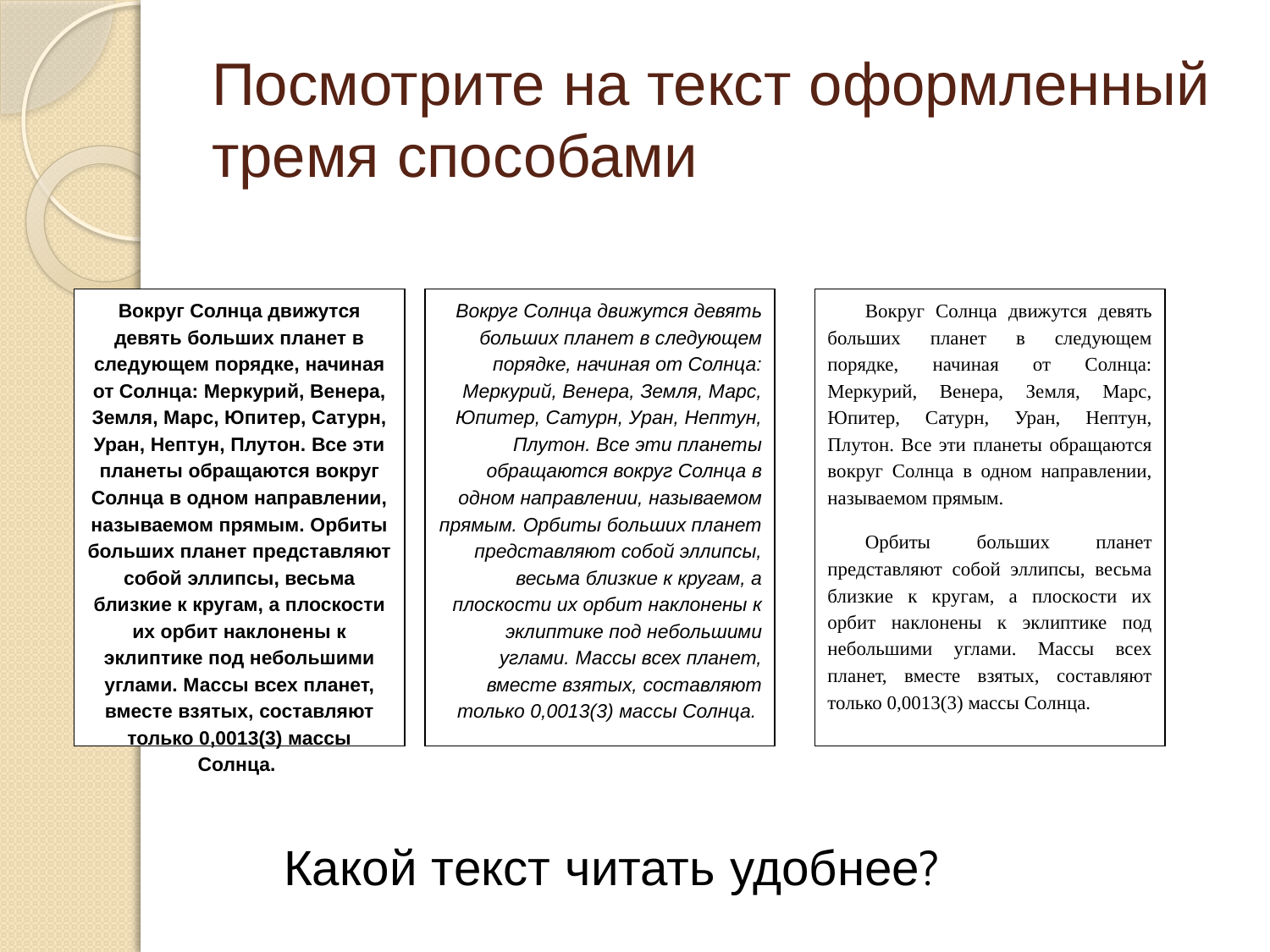

# Посмотрите на текст оформленный тремя способами

Вокруг Солнца движутся девять больших планет в следующем порядке, начиная от Солнца: Меркурий, Венера, Земля, Марс, Юпитер, Сатурн, Уран, Нептун, Плутон. Все эти планеты обращаются вокруг Солнца в одном направлении, называемом прямым. Орбиты больших планет представляют собой эллипсы, весьма близкие к кругам, а плоскости их орбит наклонены к эклиптике под небольшими углами. Массы всех планет, вместе взятых, составляют только 0,0013(3) массы Солнца.
Вокруг Солнца движутся девять больших планет в следующем порядке, начиная от Солнца: Меркурий, Венера, Земля, Марс, Юпитер, Сатурн, Уран, Нептун, Плутон. Все эти планеты обращаются вокруг Солнца в одном направлении, называемом прямым. Орбиты больших планет представляют собой эллипсы, весьма близкие к кругам, а плоскости их орбит наклонены к эклиптике под небольшими углами. Массы всех планет, вместе взятых, составляют только 0,0013(3) массы Солнца.
	Вокруг Солнца движутся девять больших планет в следующем порядке, начиная от Солнца: Меркурий, Венера, Земля, Марс, Юпитер, Сатурн, Уран, Нептун, Плутон. Все эти планеты обращаются вокруг Солнца в одном направлении, называемом прямым.
	Орбиты больших планет представляют собой эллипсы, весьма близкие к кругам, а плоскости их орбит наклонены к эклиптике под небольшими углами. Массы всех планет, вместе взятых, составляют только 0,0013(3) массы Солнца.
Какой текст читать удобнее?